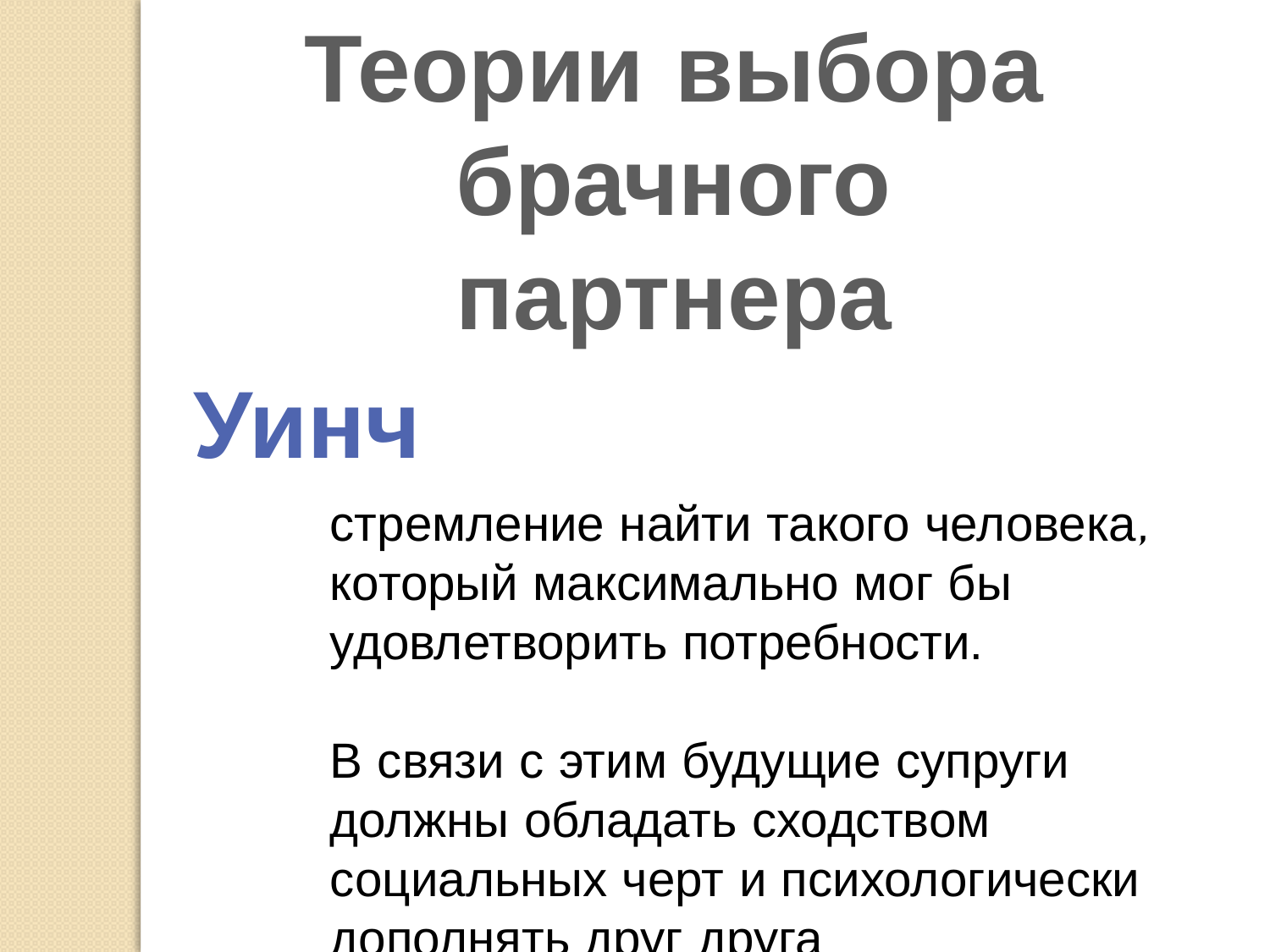

Теории выбора брачного партнера
Уинч
стремление найти такого человека, который максимально мог бы удовлетворить потребности.

В связи с этим будущие супруги должны обладать сходством социальных черт и психологически дополнять друг друга